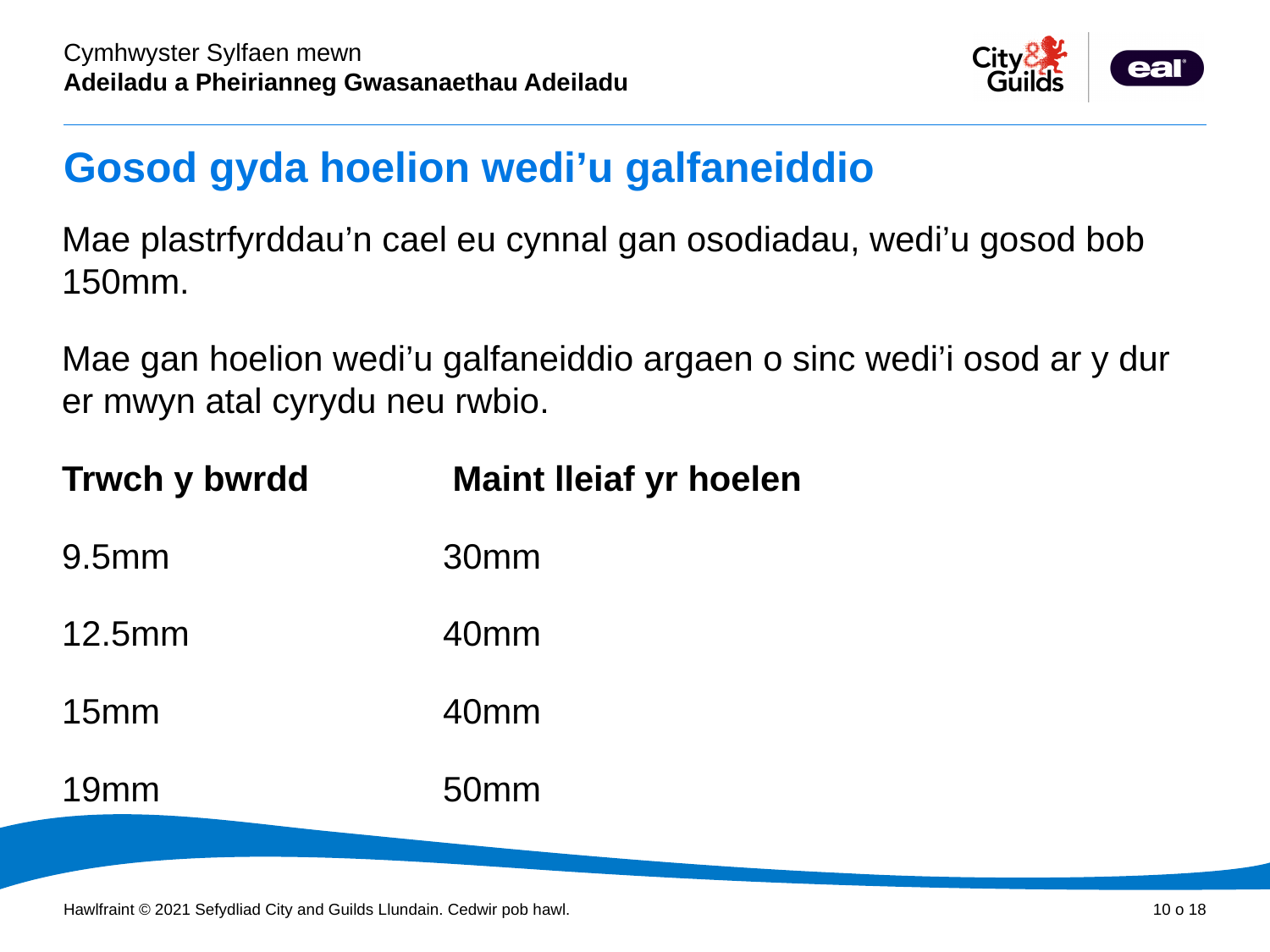

# Gosod gyda hoelion wedi’u galfaneiddio
Mae plastrfyrddau’n cael eu cynnal gan osodiadau, wedi’u gosod bob 150mm.
Mae gan hoelion wedi’u galfaneiddio argaen o sinc wedi’i osod ar y dur er mwyn atal cyrydu neu rwbio.
Trwch y bwrdd 	 Maint lleiaf yr hoelen
9.5mm	  		30mm
12.5mm	 	40mm
15mm 	  		40mm
19mm 	  		50mm